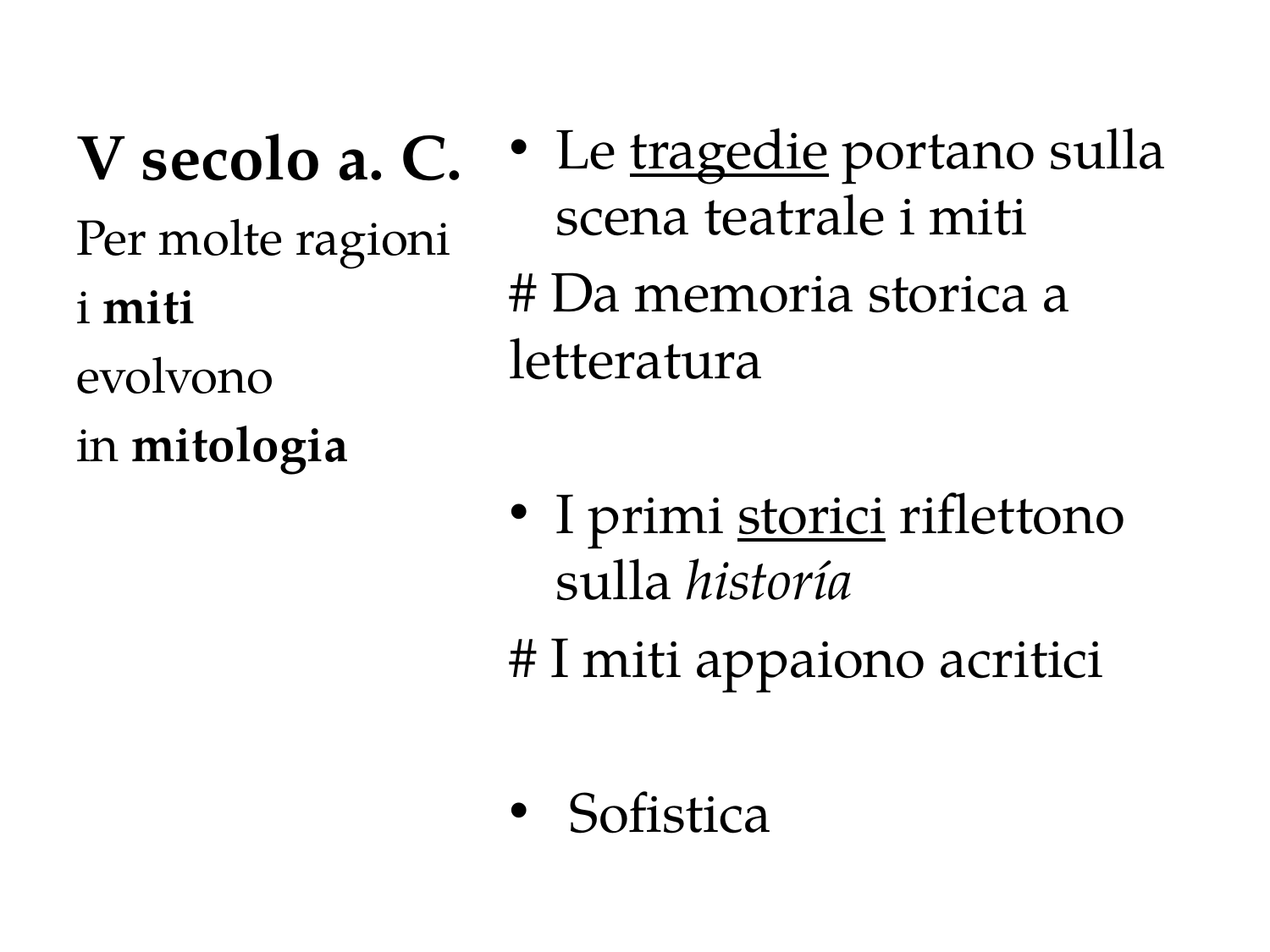

# V secolo a. C.

Le tragedie portano sulla scena teatrale i miti
# Da memoria storica a letteratura

I primi storici riflettono sulla historía
# I miti appaiono acritici

 Sofistica

Per molte ragioni
i miti
evolvono
in mitologia